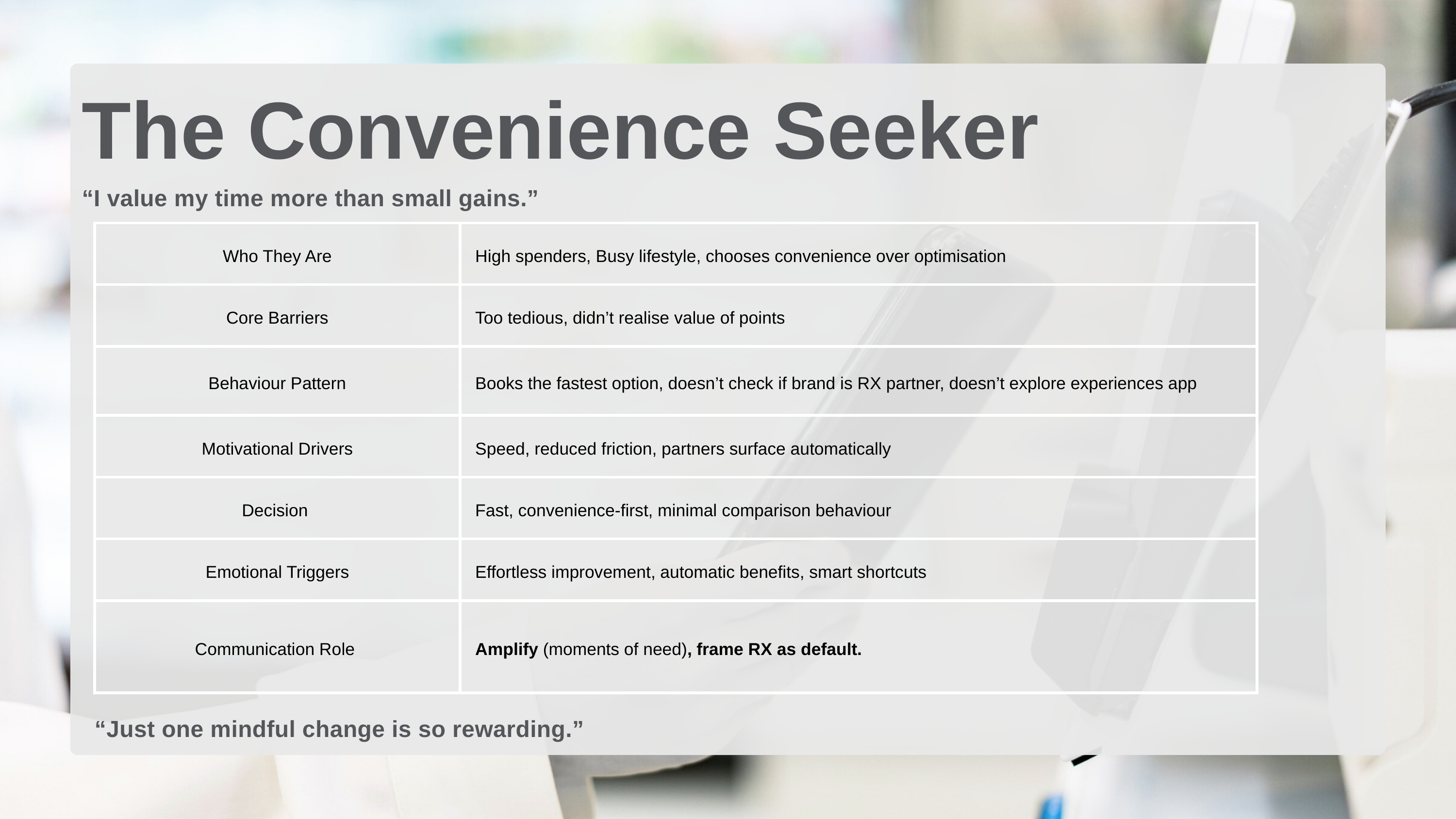

The Convenience Seeker

“I value my time more than small gains.”
| Who They Are | High spenders, Busy lifestyle, chooses convenience over optimisation |
| --- | --- |
| Core Barriers | Too tedious, didn’t realise value of points |
| Behaviour Pattern | Books the fastest option, doesn’t check if brand is RX partner, doesn’t explore experiences app |
| Motivational Drivers | Speed, reduced friction, partners surface automatically |
| Decision | Fast, convenience-first, minimal comparison behaviour |
| Emotional Triggers | Effortless improvement, automatic benefits, smart shortcuts |
| Communication Role | Amplify (moments of need), frame RX as default. |
“Just one mindful change is so rewarding.”